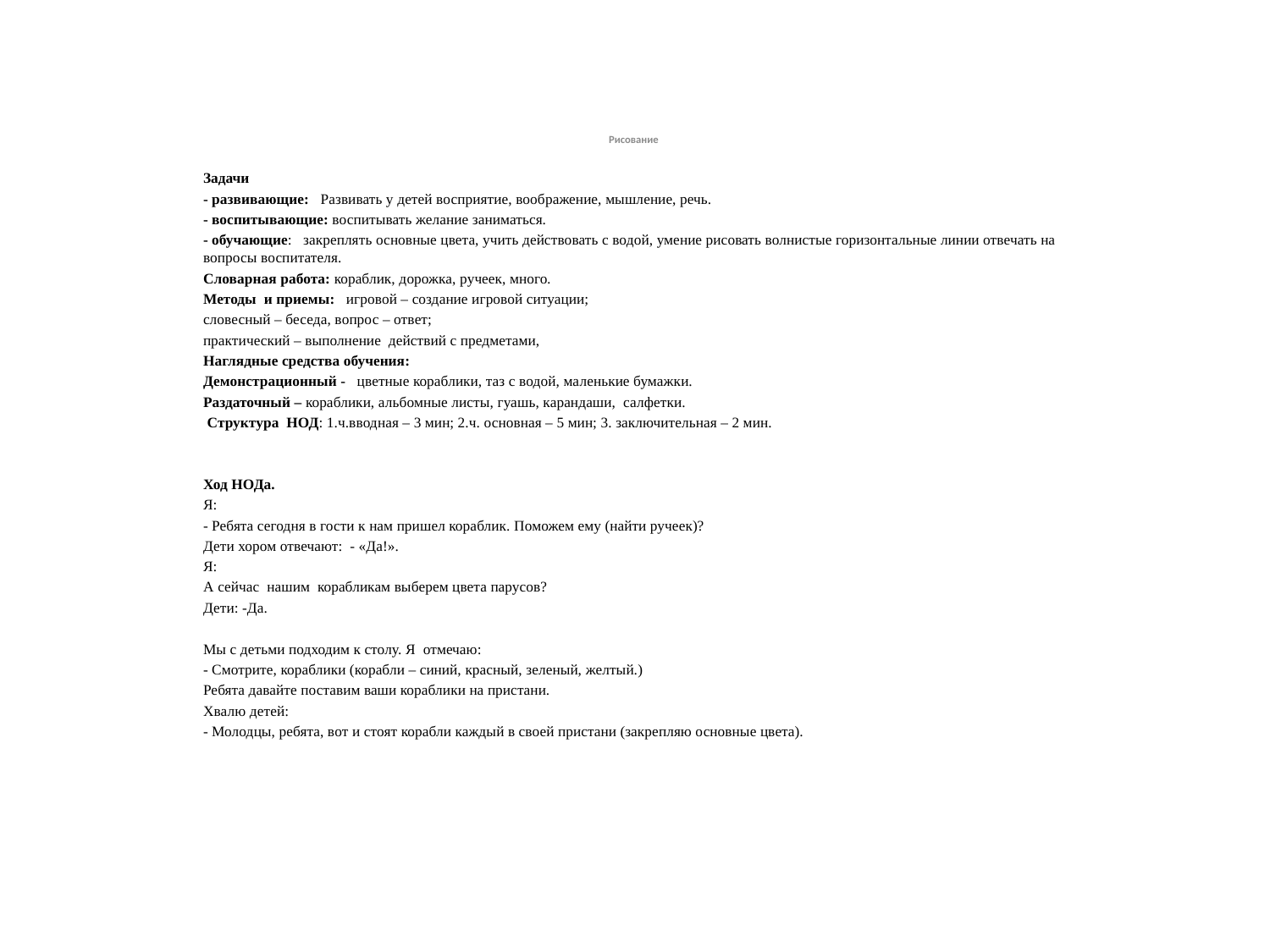

Рисование

Задачи
- развивающие:   Развивать у детей восприятие, воображение, мышление, речь.
- воспитывающие: воспитывать желание заниматься.
- обучающие:   закреплять основные цвета, учить действовать с водой, умение рисовать волнистые горизонтальные линии отвечать на вопросы воспитателя.
Словарная работа: кораблик, дорожка, ручеек, много.
Методы  и приемы:   игровой – создание игровой ситуации;
словесный – беседа, вопрос – ответ;
практический – выполнение  действий с предметами,
Наглядные средства обучения:
Демонстрационный -   цветные кораблики, таз с водой, маленькие бумажки.
Раздаточный – кораблики, альбомные листы, гуашь, карандаши,  салфетки.
 Структура  НОД: 1.ч.вводная – 3 мин; 2.ч. основная – 5 мин; 3. заключительная – 2 мин.

Ход НОДа.
Я:
- Ребята сегодня в гости к нам пришел кораблик. Поможем ему (найти ручеек)?
Дети хором отвечают:  - «Да!».
Я:
А сейчас  нашим  корабликам выберем цвета парусов?
Дети: -Да.

Мы с детьми подходим к столу. Я  отмечаю:
- Смотрите, кораблики (корабли – синий, красный, зеленый, желтый.)
Ребята давайте поставим ваши кораблики на пристани.
Хвалю детей:
- Молодцы, ребята, вот и стоят корабли каждый в своей пристани (закрепляю основные цвета).